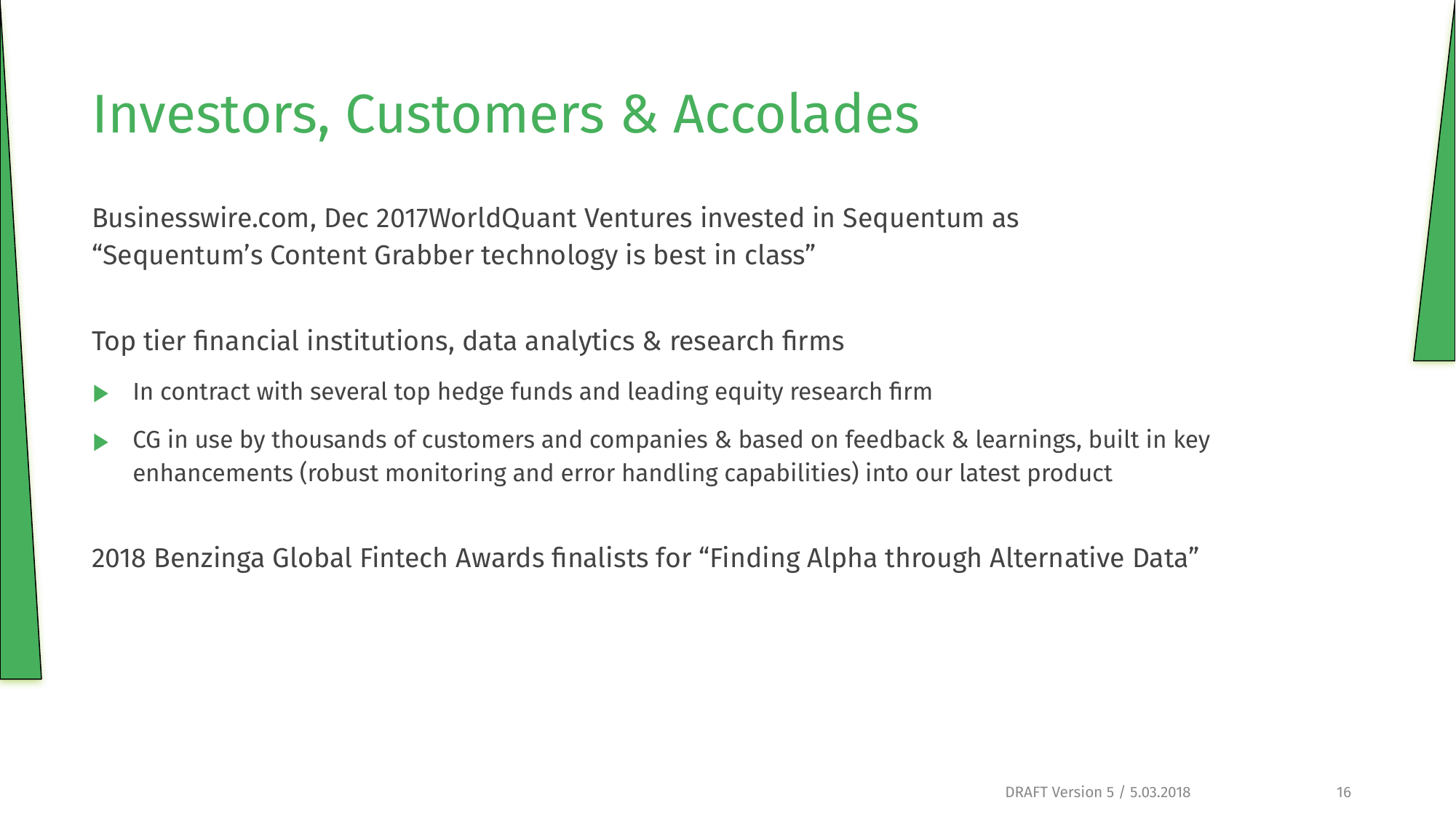

Investors, Customers & Accolades
Businesswire.com, Dec 2017WorldQuant Ventures invested in Sequentum as
“Sequentum’s Content Grabber technology is best in class”
Top tier financial institutions, data analytics & research firms
In contract with several top hedge funds and leading equity research firm
CG in use by thousands of customers and companies & based on feedback & learnings, built in key enhancements (robust monitoring and error handling capabilities) into our latest product
2018 Benzinga Global Fintech Awards finalists for “Finding Alpha through Alternative Data”

									   DRAFT Version 5 / 5.03.2018 		    16